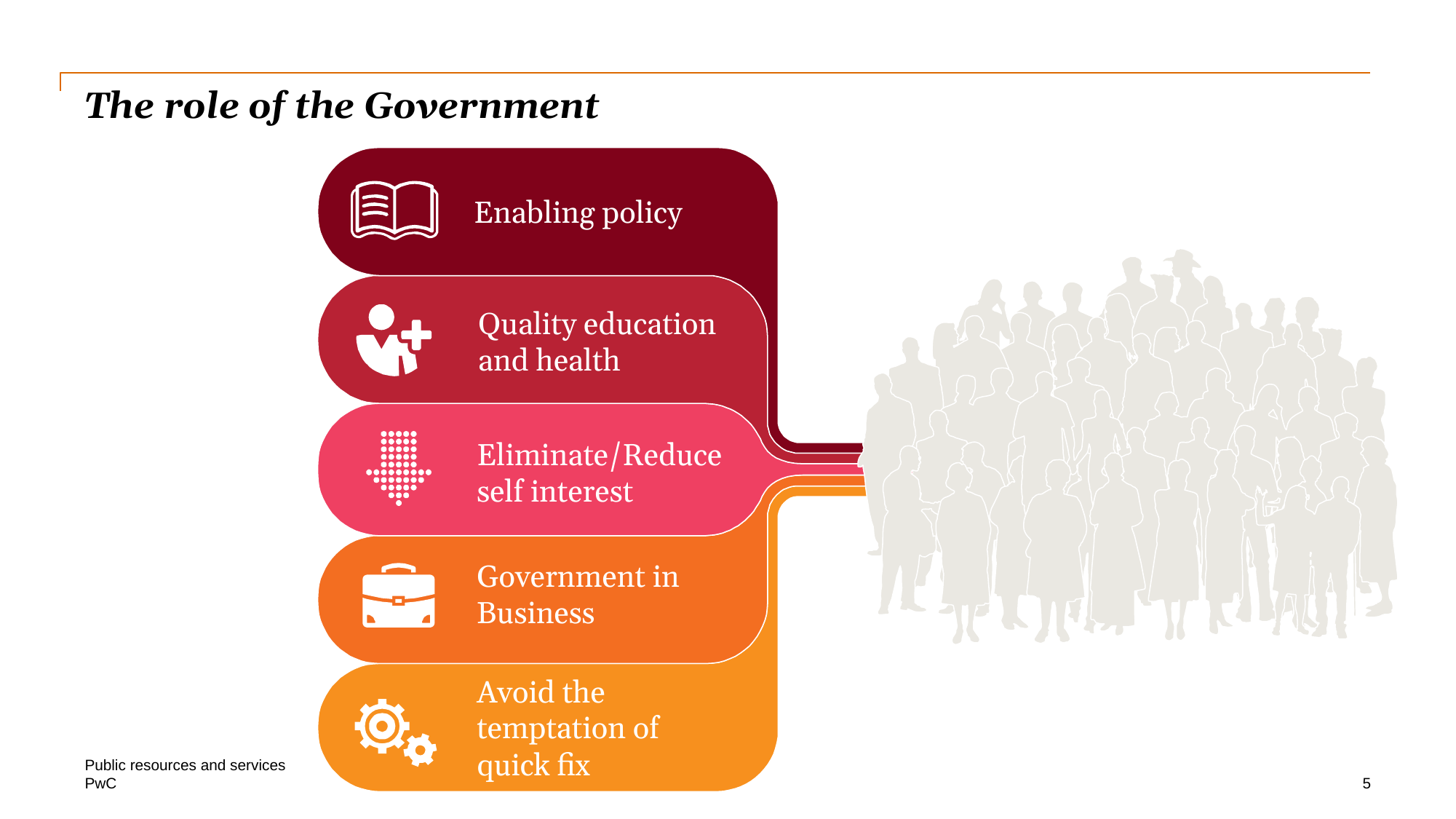

# The role of the Government
  –

Enabling policy

Quality education and health

Eliminate/Reduce self interest

Government in Business

Avoid the temptation of quick fix

Public resources and services
5